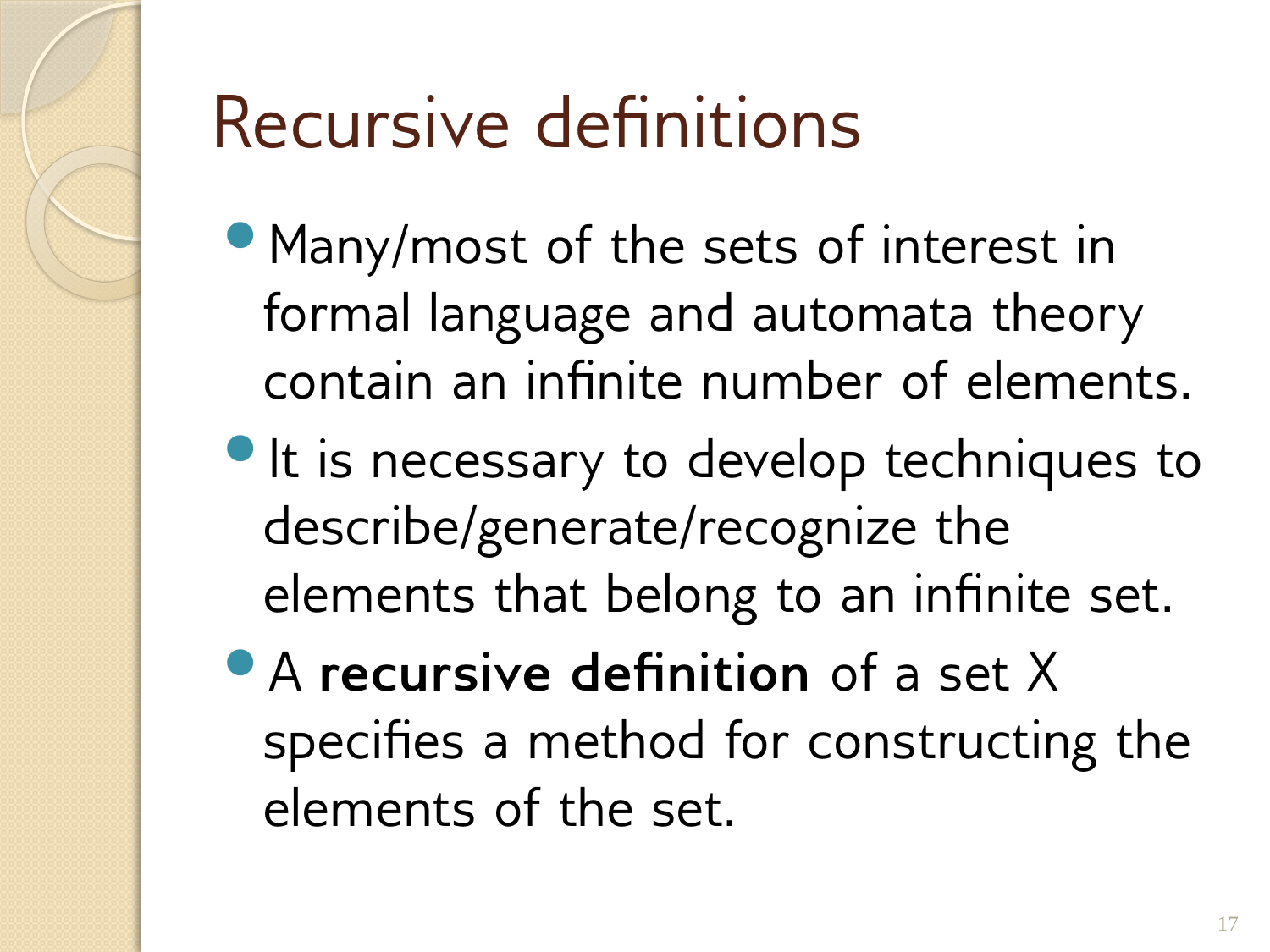

# Recursive definitions
Many/most of the sets of interest in formal language and automata theory contain an infinite number of elements.
It is necessary to develop techniques to describe/generate/recognize the elements that belong to an infinite set.
A recursive definition of a set X specifies a method for constructing the elements of the set.
17